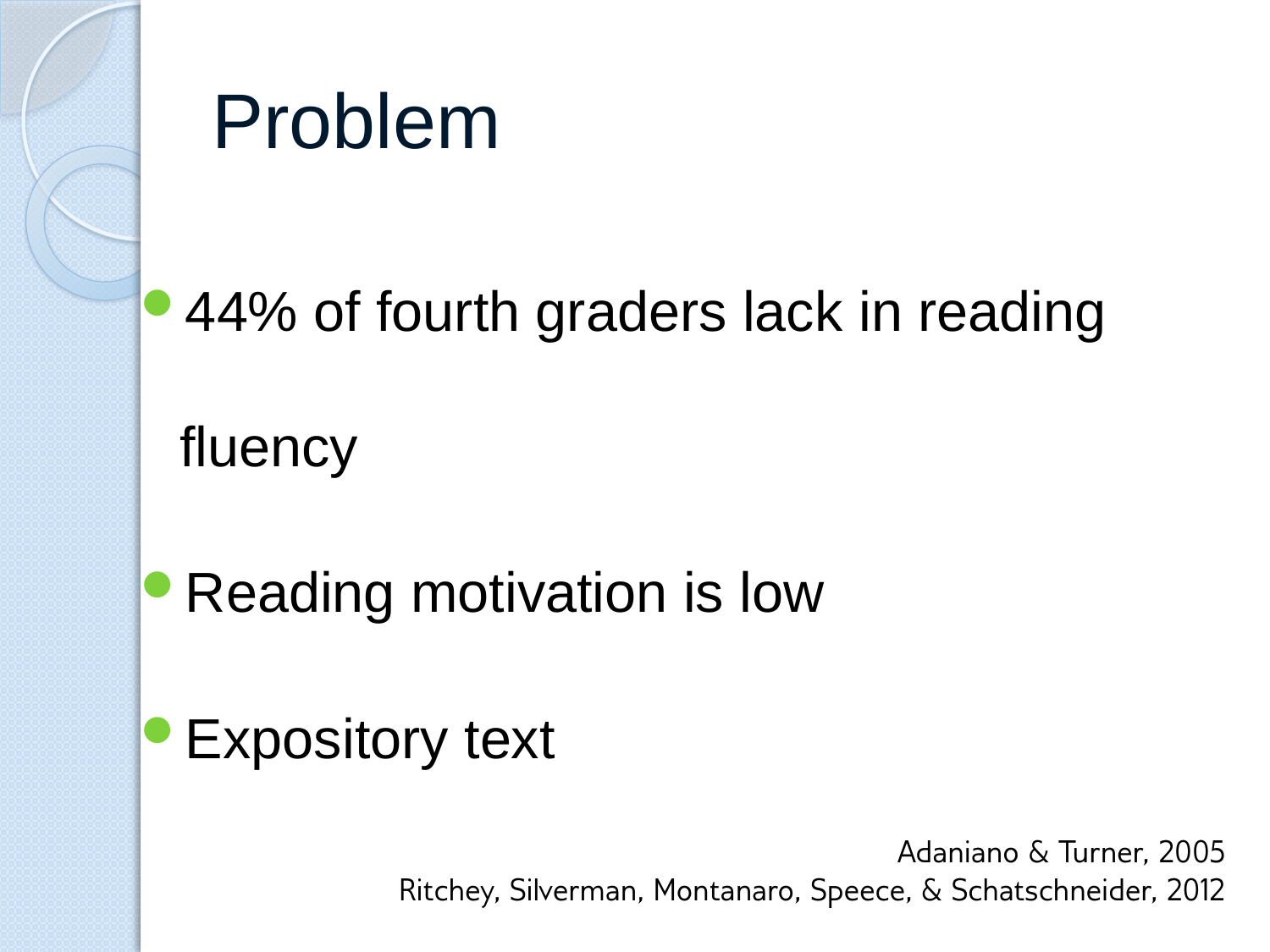

# Problem
44% of fourth graders lack in reading fluency
Reading motivation is low
Expository text
Adaniano & Turner, 2005
Ritchey, Silverman, Montanaro, Speece, & Schatschneider, 2012